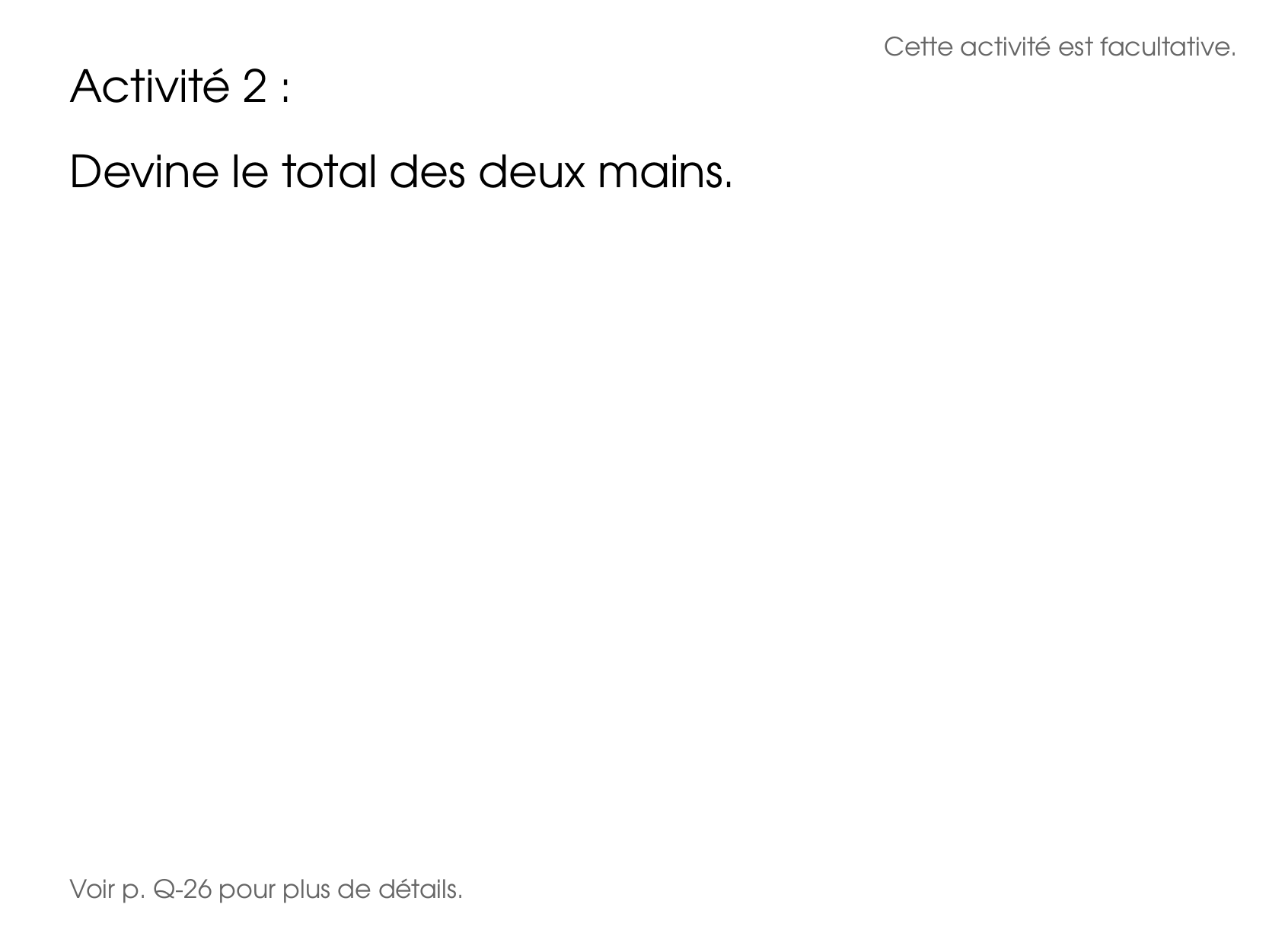

Cette activité est facultative.
Activité 2 :
Devine le total des deux mains.
Voir p. Q-26 pour plus de détails.